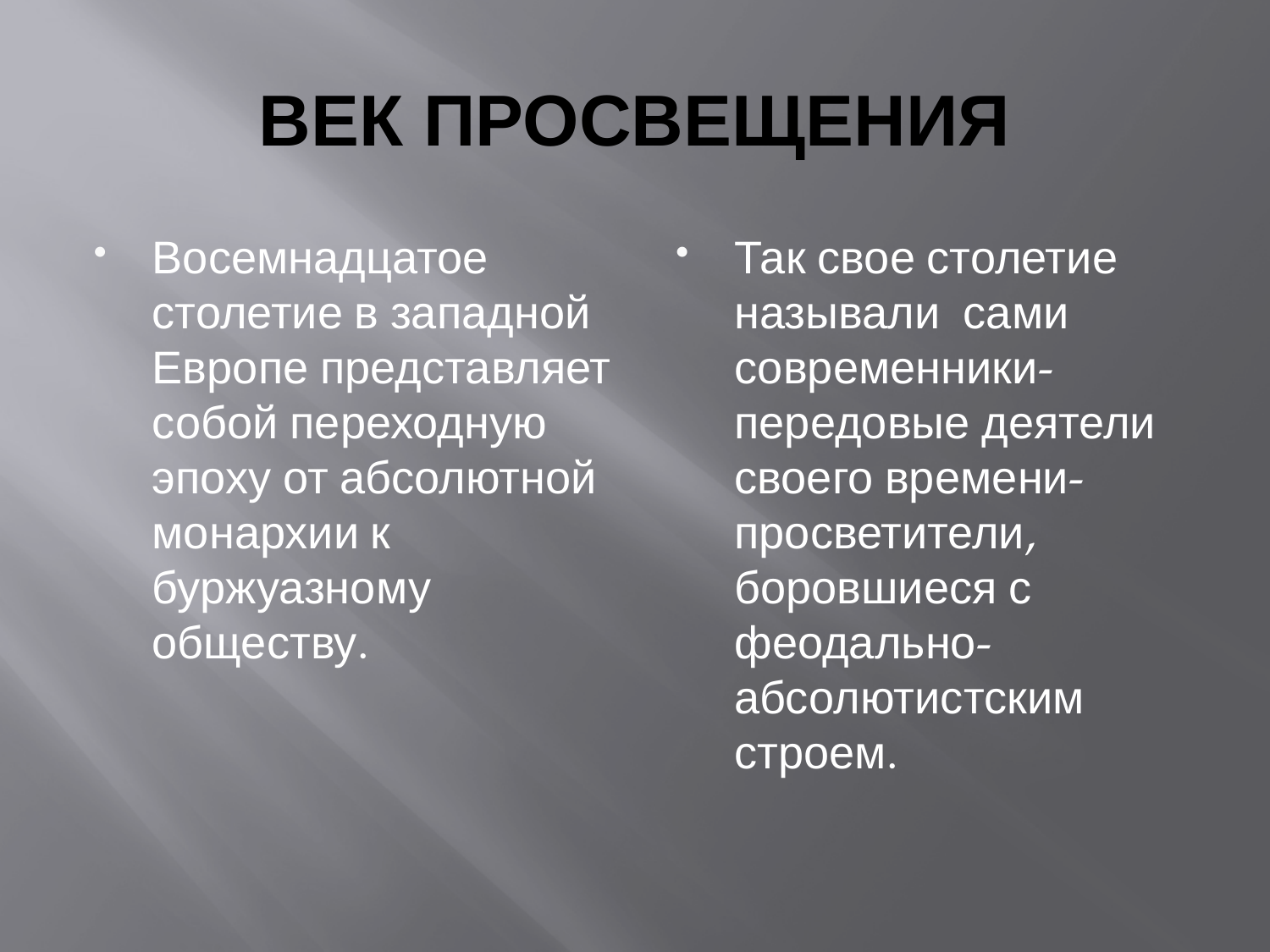

# ВЕК ПРОСВЕЩЕНИЯ
Восемнадцатое столетие в западной Европе представляет собой переходную эпоху от абсолютной монархии к буржуазному обществу.

Так свое столетие называли  сами современники- передовые деятели своего времени- просветители, боровшиеся с феодально-абсолютистским строем.